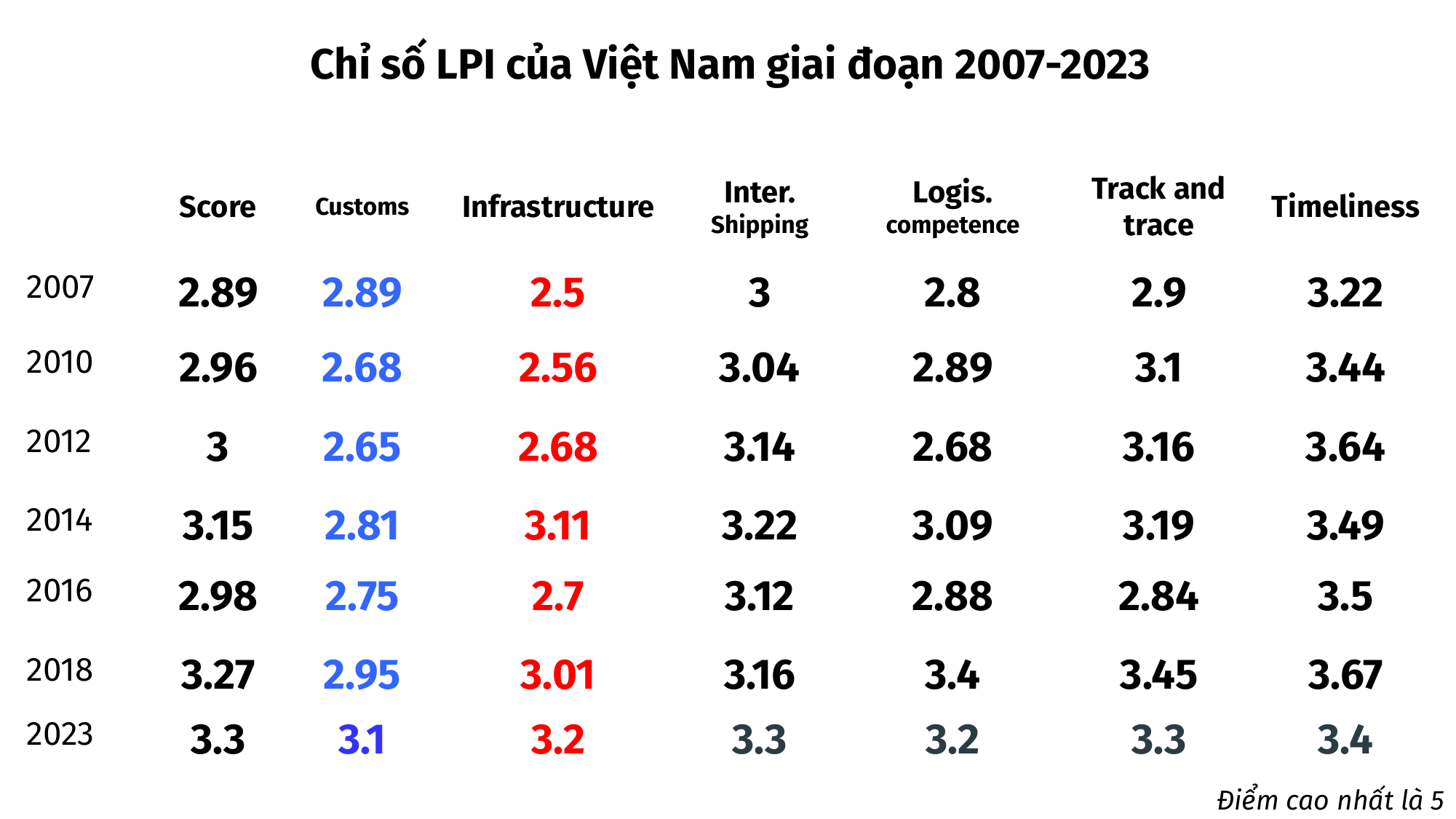

Chỉ số LPI của Việt Nam giai đoạn 2007-2023
|  | Score | Customs | Infrastructure | Inter. Shipping | Logis. competence | Track and trace | Timeliness |
| --- | --- | --- | --- | --- | --- | --- | --- |
| 2007 | 2.89 | 2.89 | 2.5 | 3 | 2.8 | 2.9 | 3.22 |
| 2010 | 2.96 | 2.68 | 2.56 | 3.04 | 2.89 | 3.1 | 3.44 |
| 2012 | 3 | 2.65 | 2.68 | 3.14 | 2.68 | 3.16 | 3.64 |
| 2014 | 3.15 | 2.81 | 3.11 | 3.22 | 3.09 | 3.19 | 3.49 |
| 2016 | 2.98 | 2.75 | 2.7 | 3.12 | 2.88 | 2.84 | 3.5 |
| 2018 | 3.27 | 2.95 | 3.01 | 3.16 | 3.4 | 3.45 | 3.67 |
| 2023 | 3.3 | 3.1 | 3.2 | 3.3 | 3.2 | 3.3 | 3.4 |
Điểm cao nhất là 5